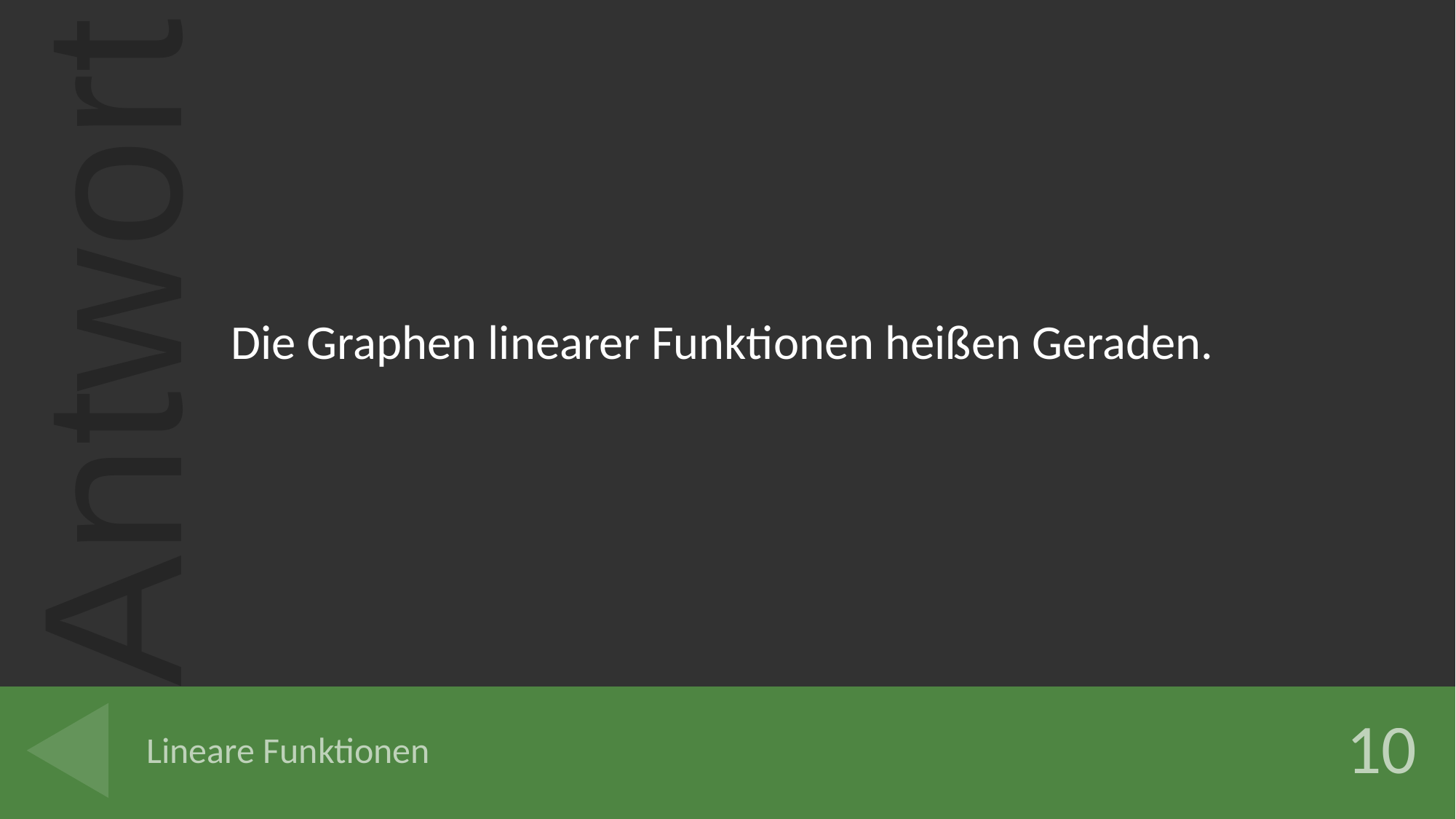

Die Graphen linearer Funktionen heißen Geraden.
# Lineare Funktionen
10